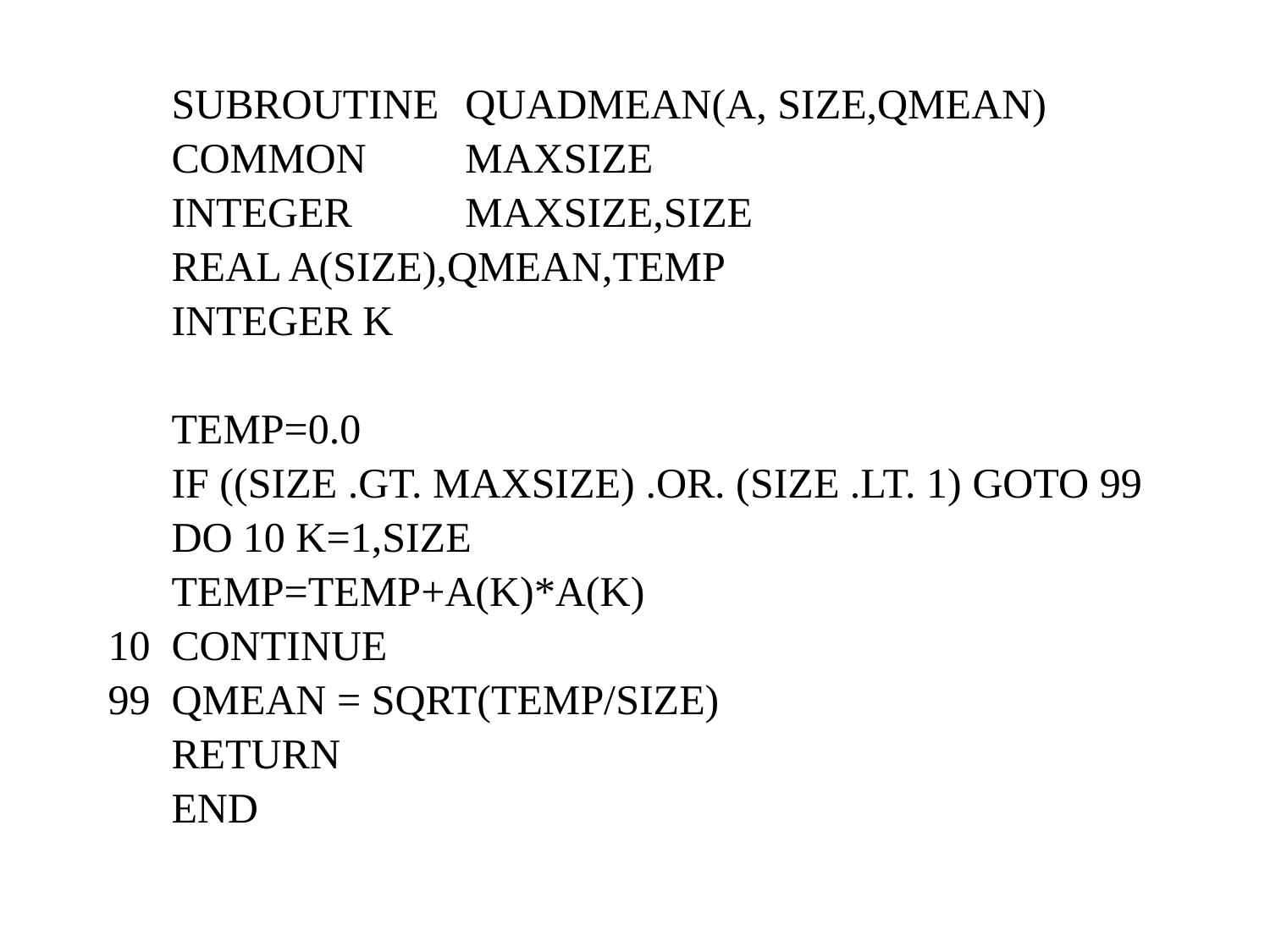

SUBROUTINE 	QUADMEAN(A, SIZE,QMEAN)
COMMON 	MAXSIZE
INTEGER	MAXSIZE,SIZE
REAL A(SIZE),QMEAN,TEMP
INTEGER K

TEMP=0.0
IF ((SIZE .GT. MAXSIZE) .OR. (SIZE .LT. 1) GOTO 99
DO 10 K=1,SIZE
TEMP=TEMP+A(K)*A(K)
10  CONTINUE
99  QMEAN = SQRT(TEMP/SIZE)
RETURN
END